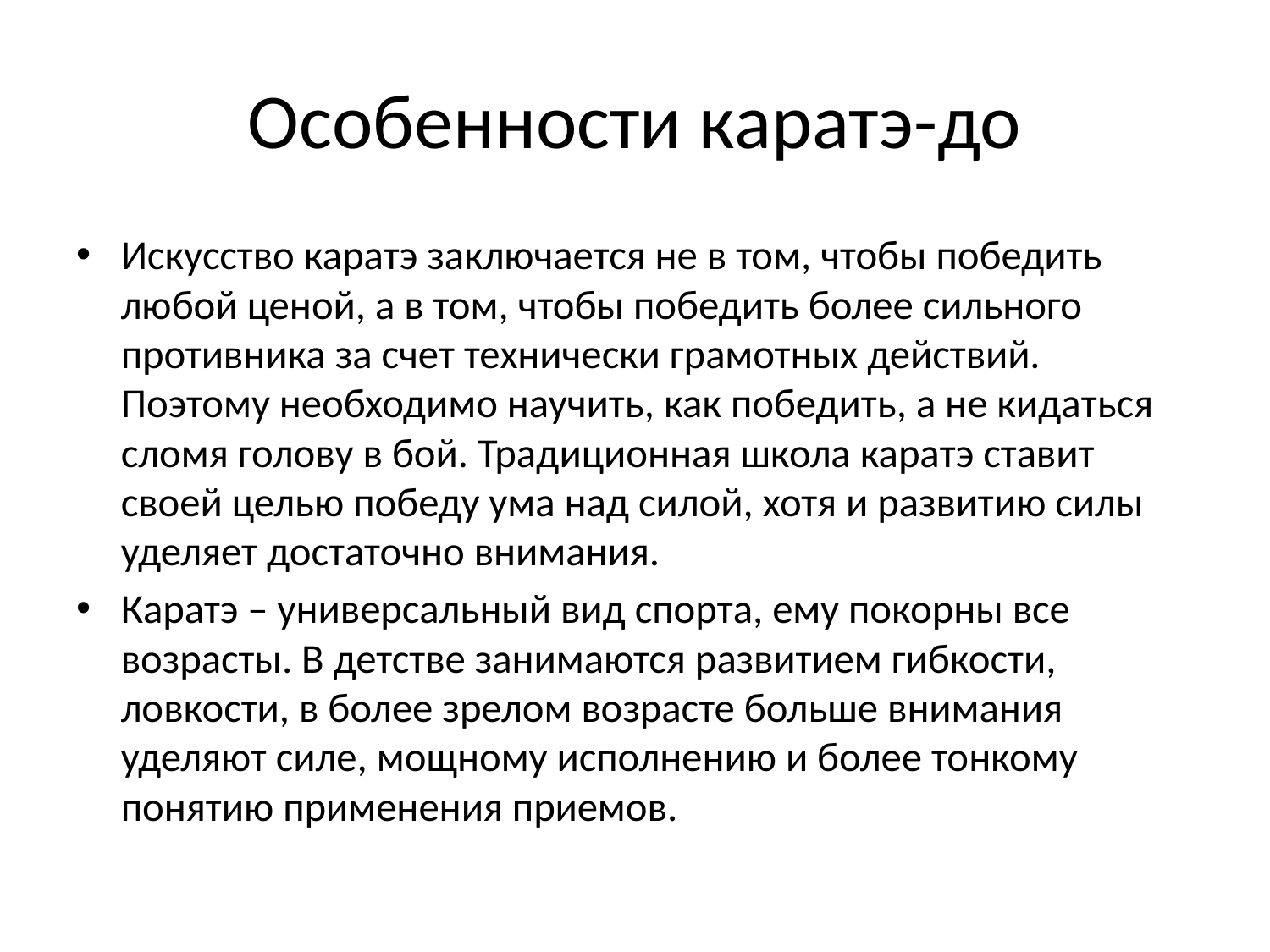

# Особенности каратэ-до
Искусство каратэ заключается не в том, чтобы победить любой ценой, а в том, чтобы победить более сильного противника за счет технически грамотных действий. Поэтому необходимо научить, как победить, а не кидаться сломя голову в бой. Традиционная школа каратэ ставит своей целью победу ума над силой, хотя и развитию силы уделяет достаточно внимания.
Каратэ – универсальный вид спорта, ему покорны все возрасты. В детстве занимаются развитием гибкости, ловкости, в более зрелом возрасте больше внимания уделяют силе, мощному исполнению и более тонкому понятию применения приемов.